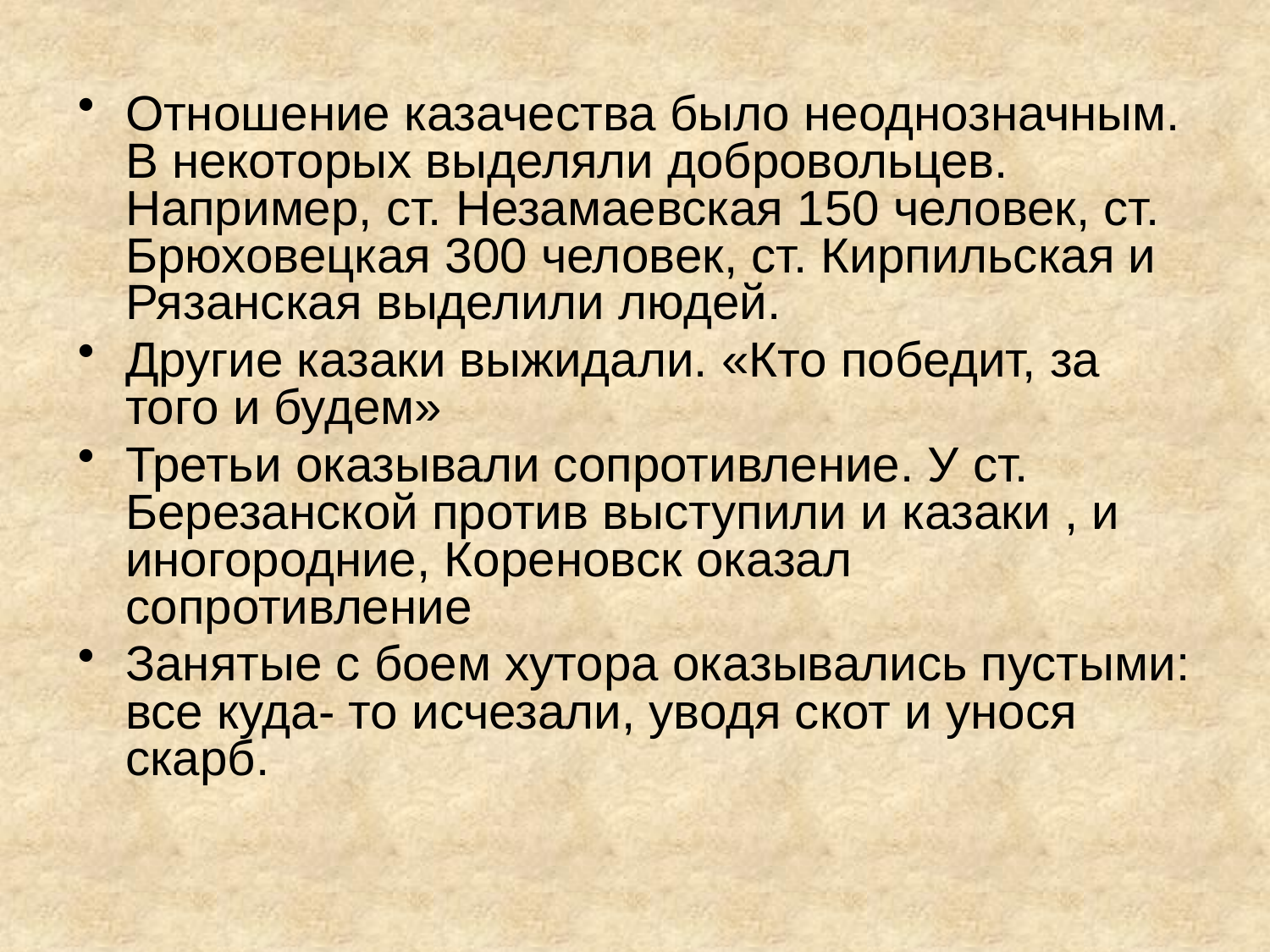

Отношение казачества было неоднозначным. В некоторых выделяли добровольцев. Например, ст. Незамаевская 150 человек, ст. Брюховецкая 300 человек, ст. Кирпильская и Рязанская выделили людей.
Другие казаки выжидали. «Кто победит, за того и будем»
Третьи оказывали сопротивление. У ст. Березанской против выступили и казаки , и иногородние, Кореновск оказал сопротивление
Занятые с боем хутора оказывались пустыми: все куда- то исчезали, уводя скот и унося скарб.